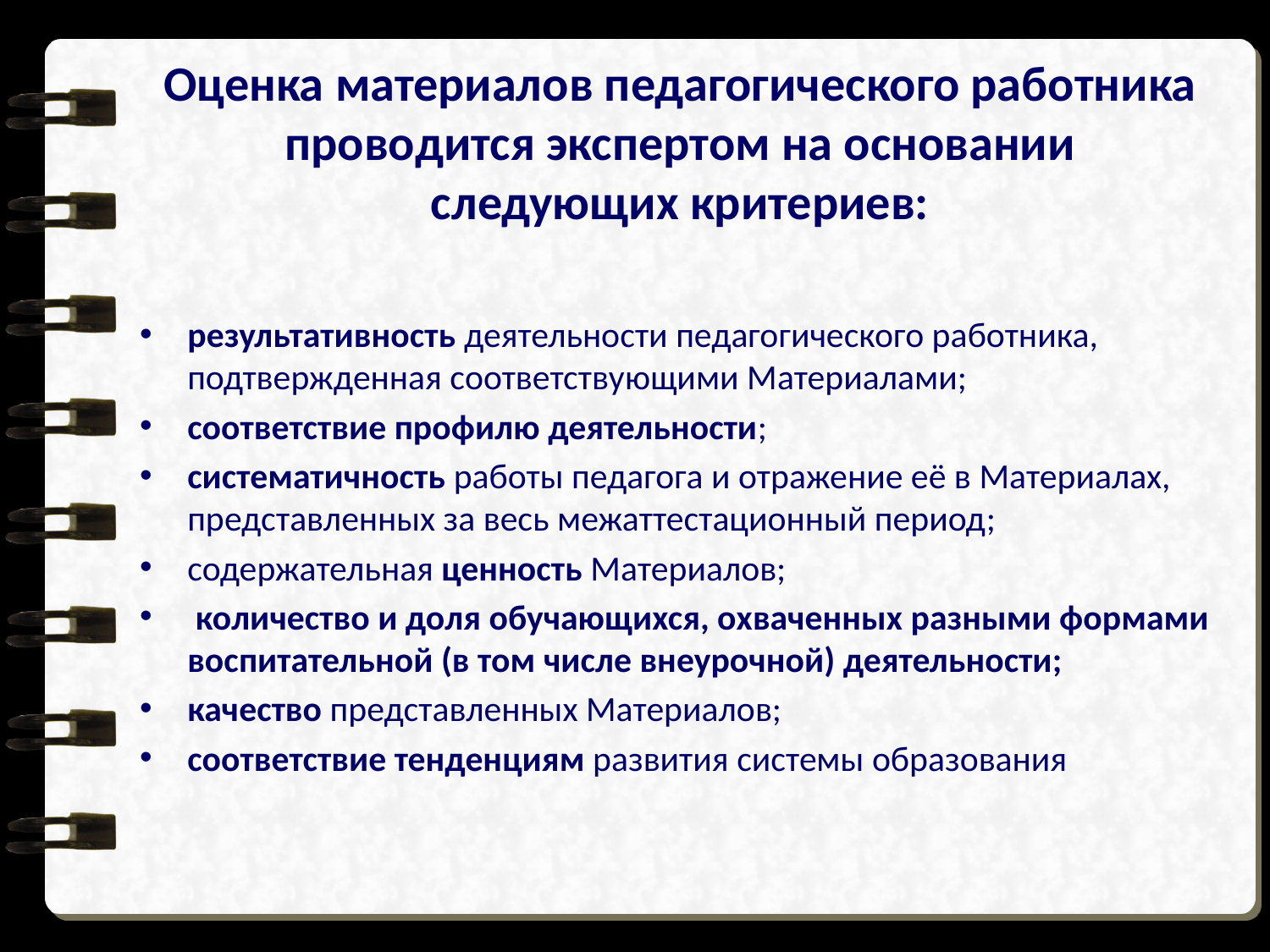

# Оценка материалов педагогического работника проводится экспертом на основании следующих критериев:
результативность деятельности педагогического работника, подтвержденная соответствующими Материалами;
соответствие профилю деятельности;
систематичность работы педагога и отражение её в Материалах, представленных за весь межаттестационный период;
содержательная ценность Материалов;
 количество и доля обучающихся, охваченных разными формами  воспитательной (в том числе внеурочной) деятельности;
качество представленных Материалов;
соответствие тенденциям развития системы образования